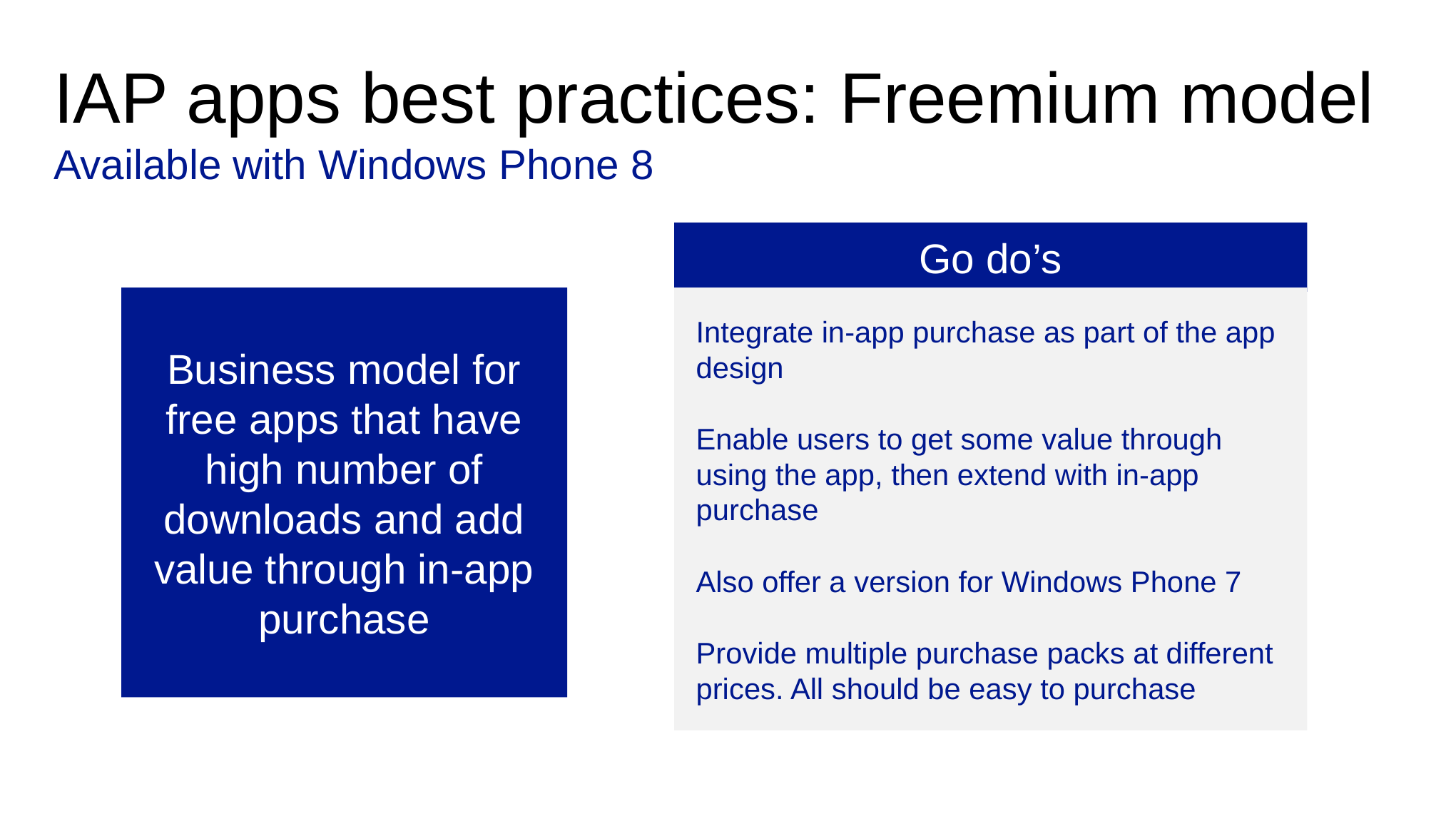

# IAP apps best practices: Freemium model Available with Windows Phone 8
Go do’s
Business model for free apps that have high number of downloads and add value through in-app purchase
Integrate in-app purchase as part of the app design

Enable users to get some value through using the app, then extend with in-app purchase

Also offer a version for Windows Phone 7

Provide multiple purchase packs at different prices. All should be easy to purchase